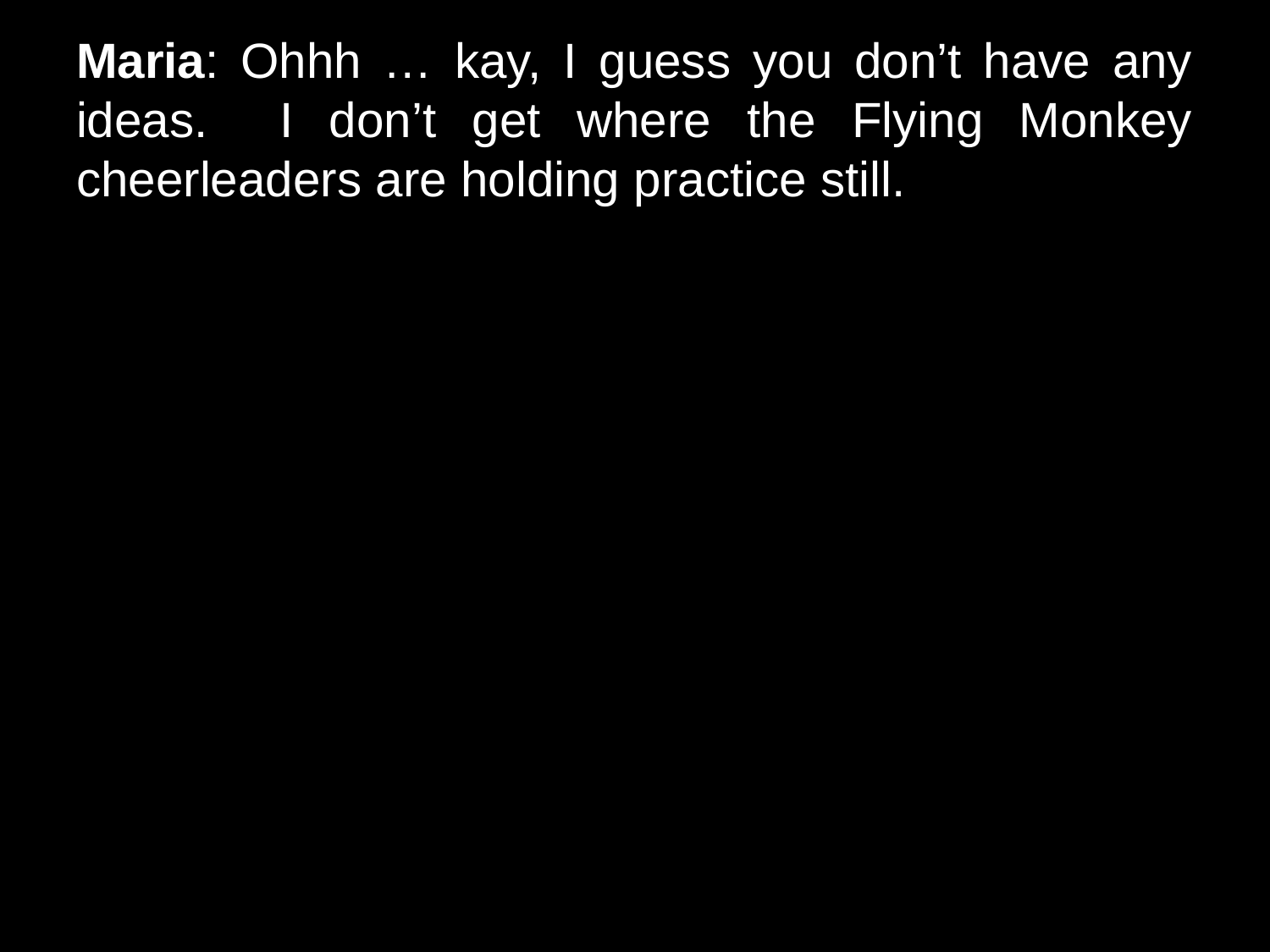

# Maria: Ohhh … kay, I guess you don’t have any ideas.  I don’t get where the Flying Monkey cheerleaders are holding practice still.